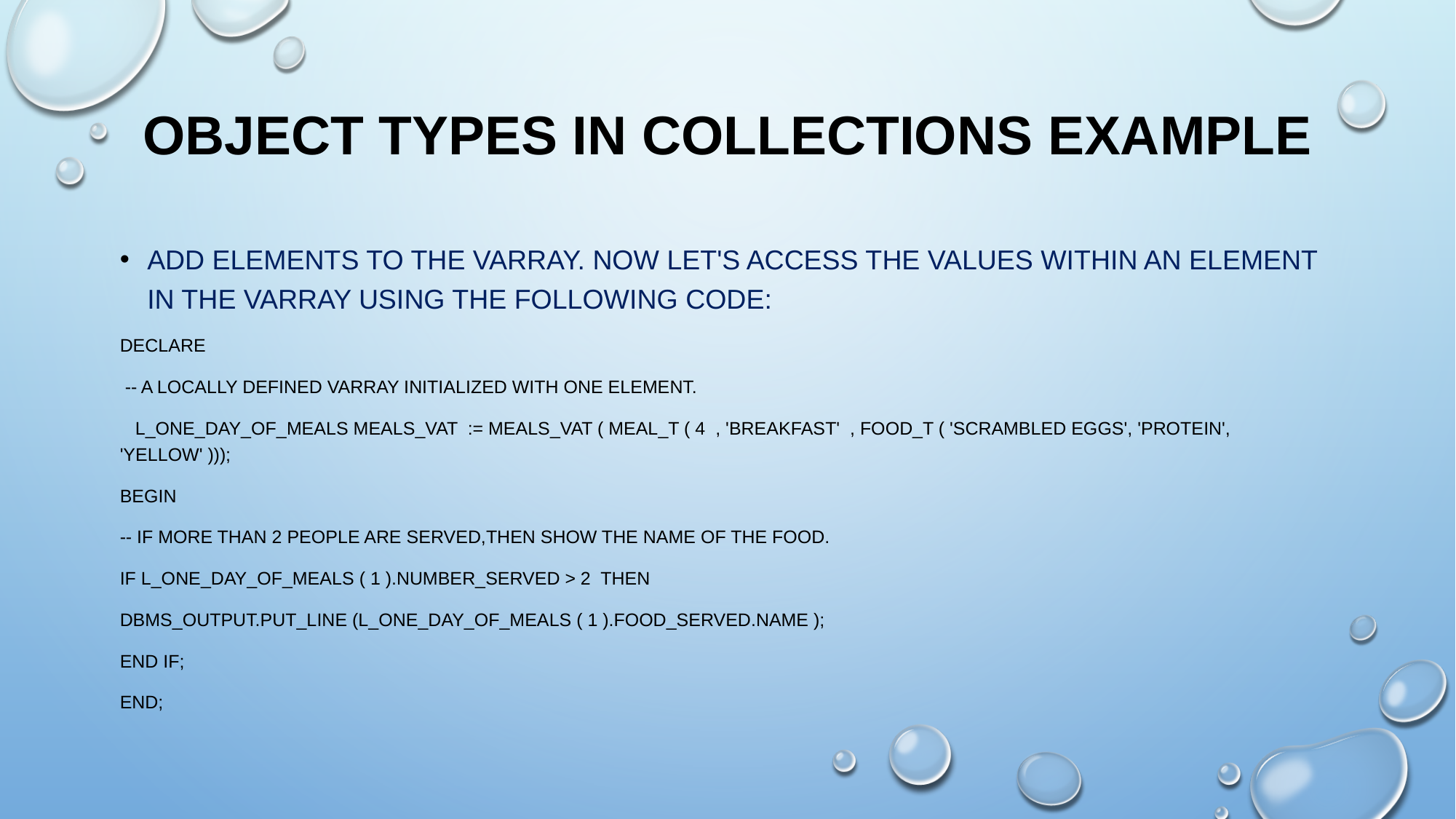

# Object Types in Collections Example
add elements to the varray. Now let's access the values within an element in the varray using the following code:
DECLARE
 -- A locally defined varray initialized with one element.
   l_one_day_of_meals meals_vat  := meals_vat ( meal_t ( 4  , 'BREAKFAST'  , food_t ( 'Scrambled Eggs', 'Protein', 'Yellow' )));
BEGIN
-- If more than 2 people are served,then show the name of the food.
IF l_one_day_of_meals ( 1 ).number_served > 2  THEN
DBMS_OUTPUT.put_line (l_one_day_of_meals ( 1 ).food_served.name );
END IF;
END;